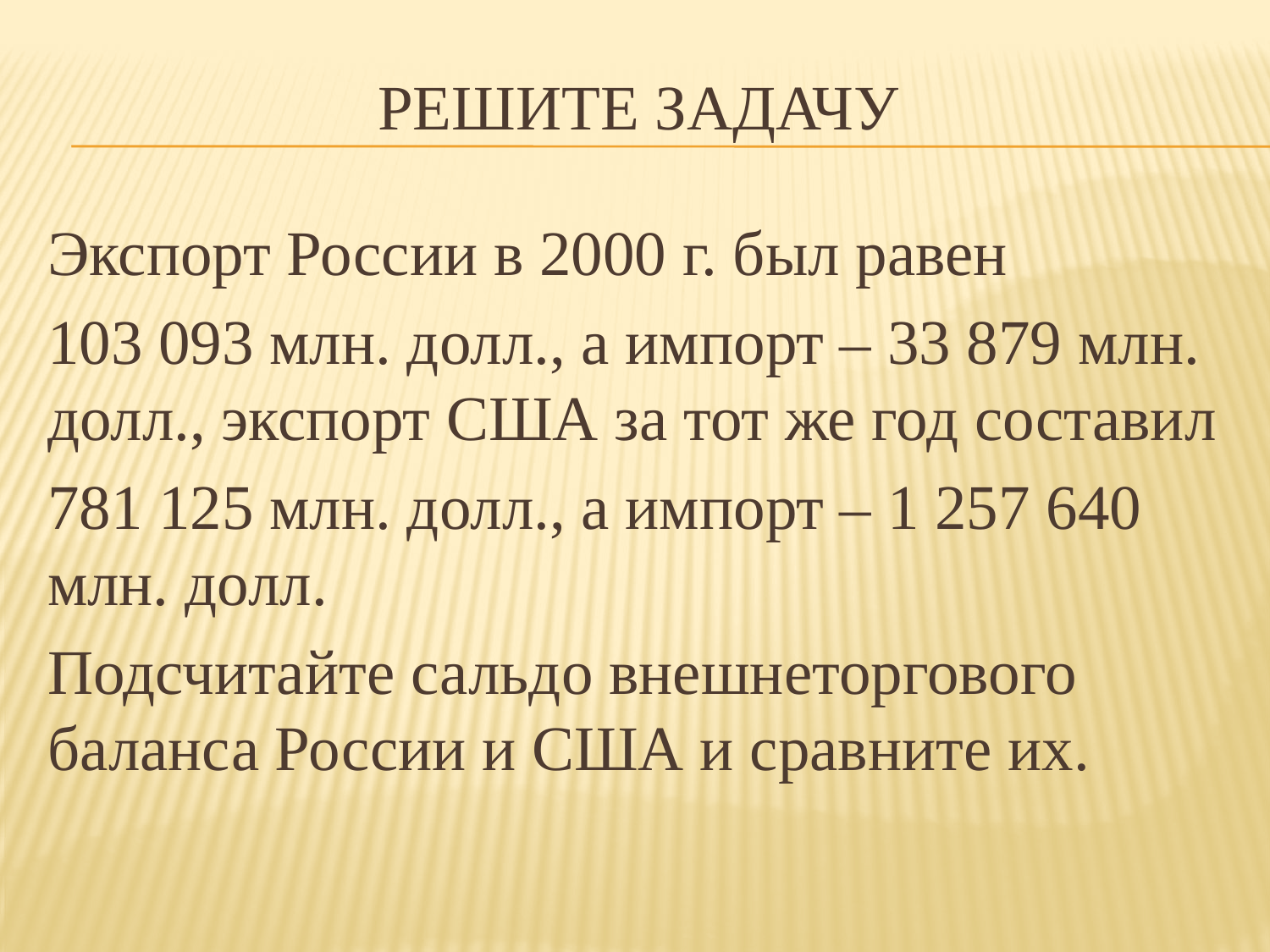

# Решите задачу
Экспорт России в 2000 г. был равен
103 093 млн. долл., а импорт – 33 879 млн. долл., экспорт США за тот же год составил
781 125 млн. долл., а импорт – 1 257 640 млн. долл.
Подсчитайте сальдо внешнеторгового баланса России и США и сравните их.